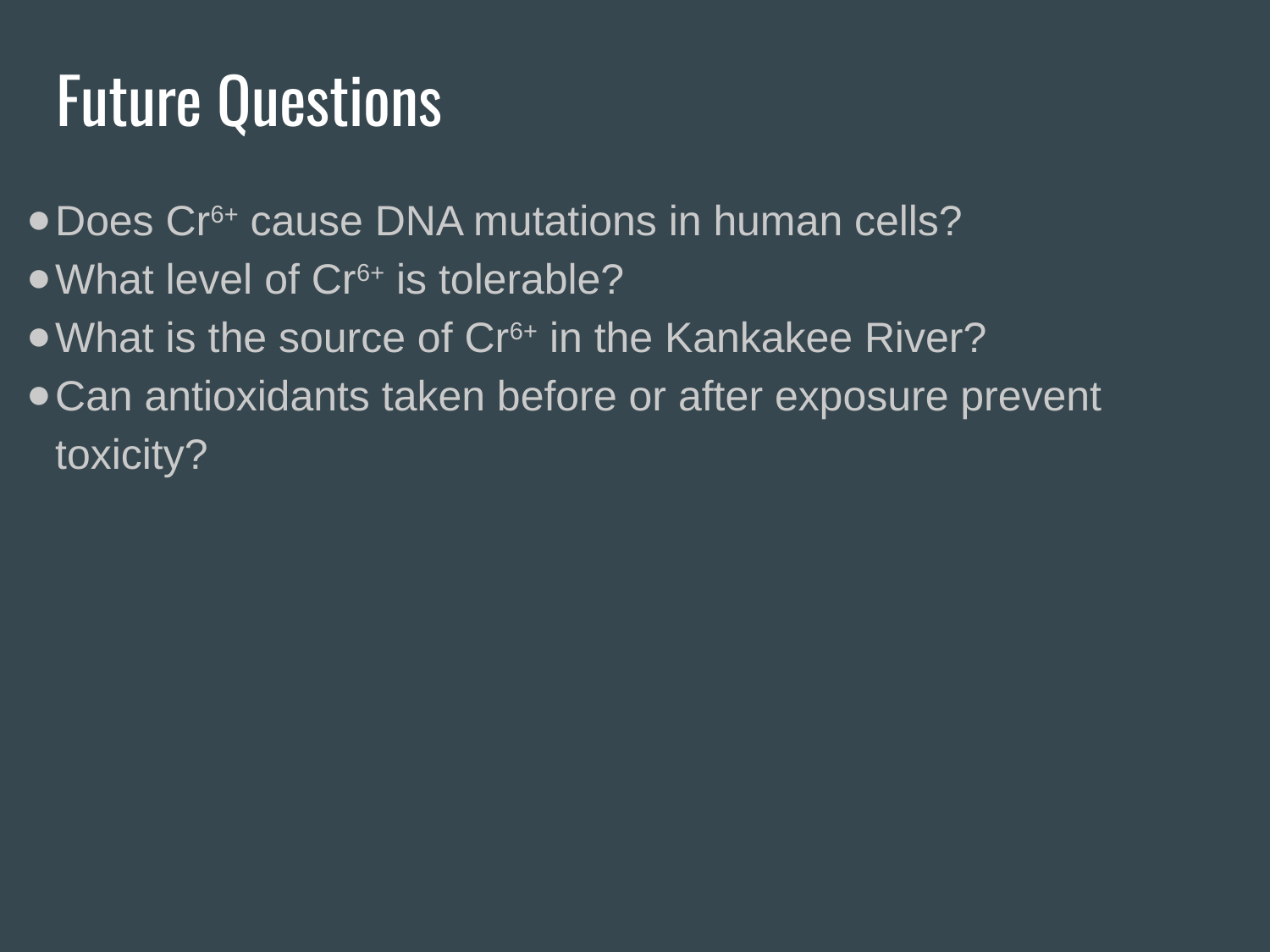

# Future Questions
Does Cr6+ cause DNA mutations in human cells?
What level of Cr6+ is tolerable?
What is the source of Cr6+ in the Kankakee River?
Can antioxidants taken before or after exposure prevent toxicity?